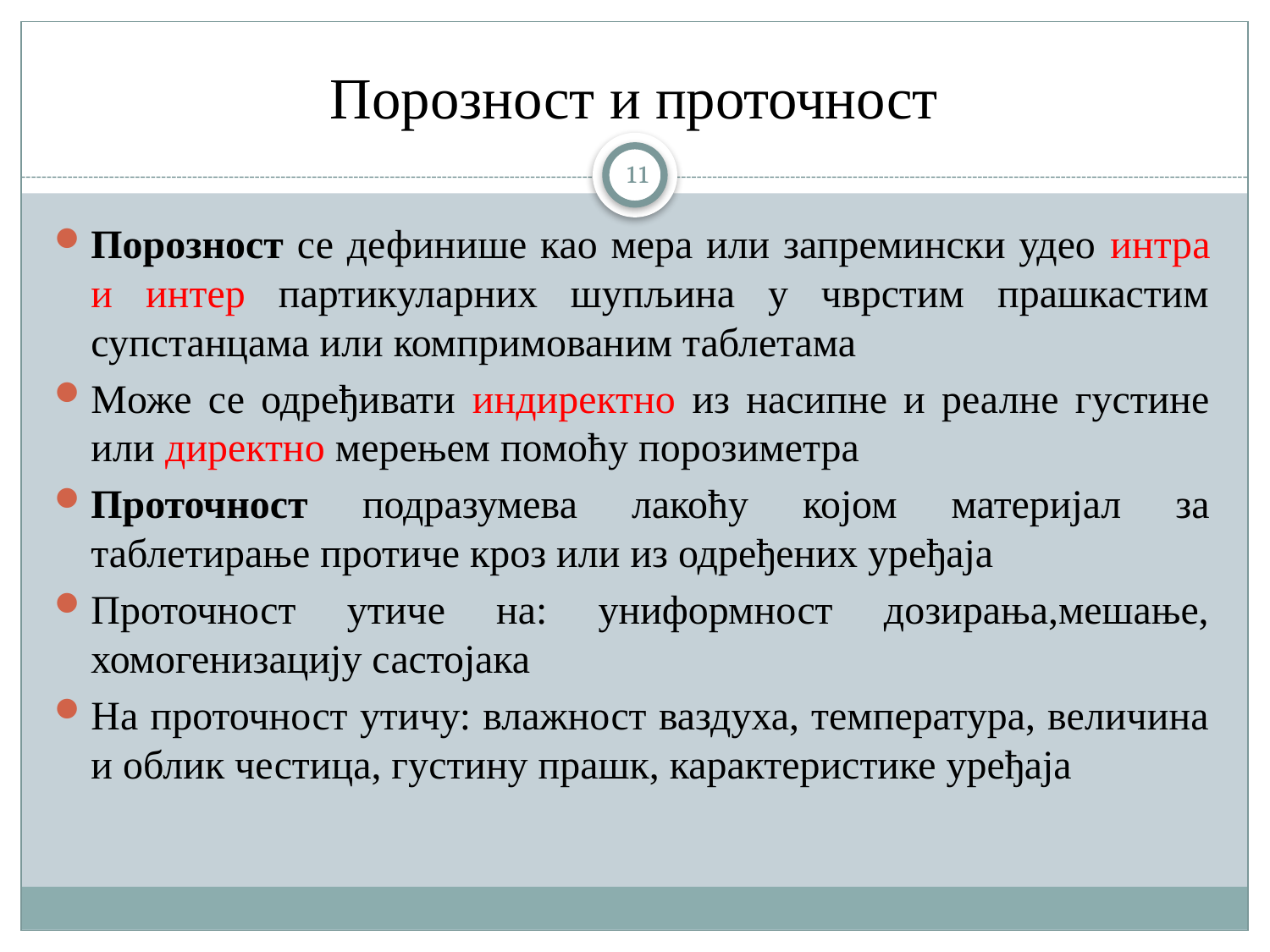

# Порозност и проточност
11
Порозност се дефинише као мера или запремински удео интра и интер партикуларних шупљина у чврстим прашкастим супстанцама или компримованим таблетама
Може се одређивати индиректно из насипне и реалне густине или директно мерењем помоћу порозиметра
Проточност подразумева лакоћу којом материјал за таблетирање протиче кроз или из одређених уређаја
Проточност утиче на: униформност дозирања,мешање, хомогенизацију састојака
На проточност утичу: влажност ваздуха, температура, величина и облик честица, густину прашк, карактеристике уређаја